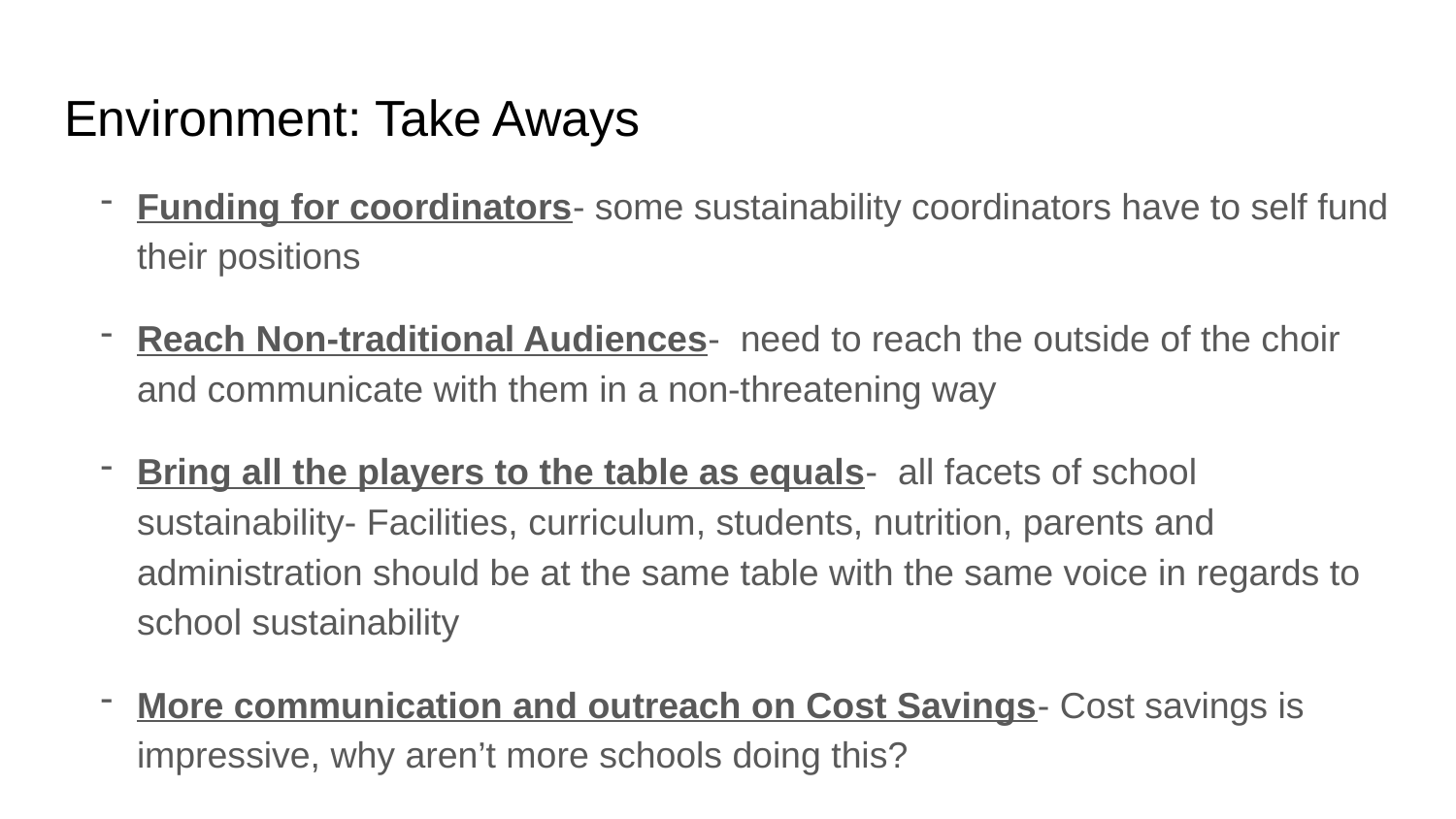

# Environment: Take Aways
Funding for coordinators- some sustainability coordinators have to self fund their positions
Reach Non-traditional Audiences-  need to reach the outside of the choir and communicate with them in a non-threatening way
Bring all the players to the table as equals-  all facets of school sustainability- Facilities, curriculum, students, nutrition, parents and administration should be at the same table with the same voice in regards to school sustainability
More communication and outreach on Cost Savings- Cost savings is impressive, why aren’t more schools doing this?